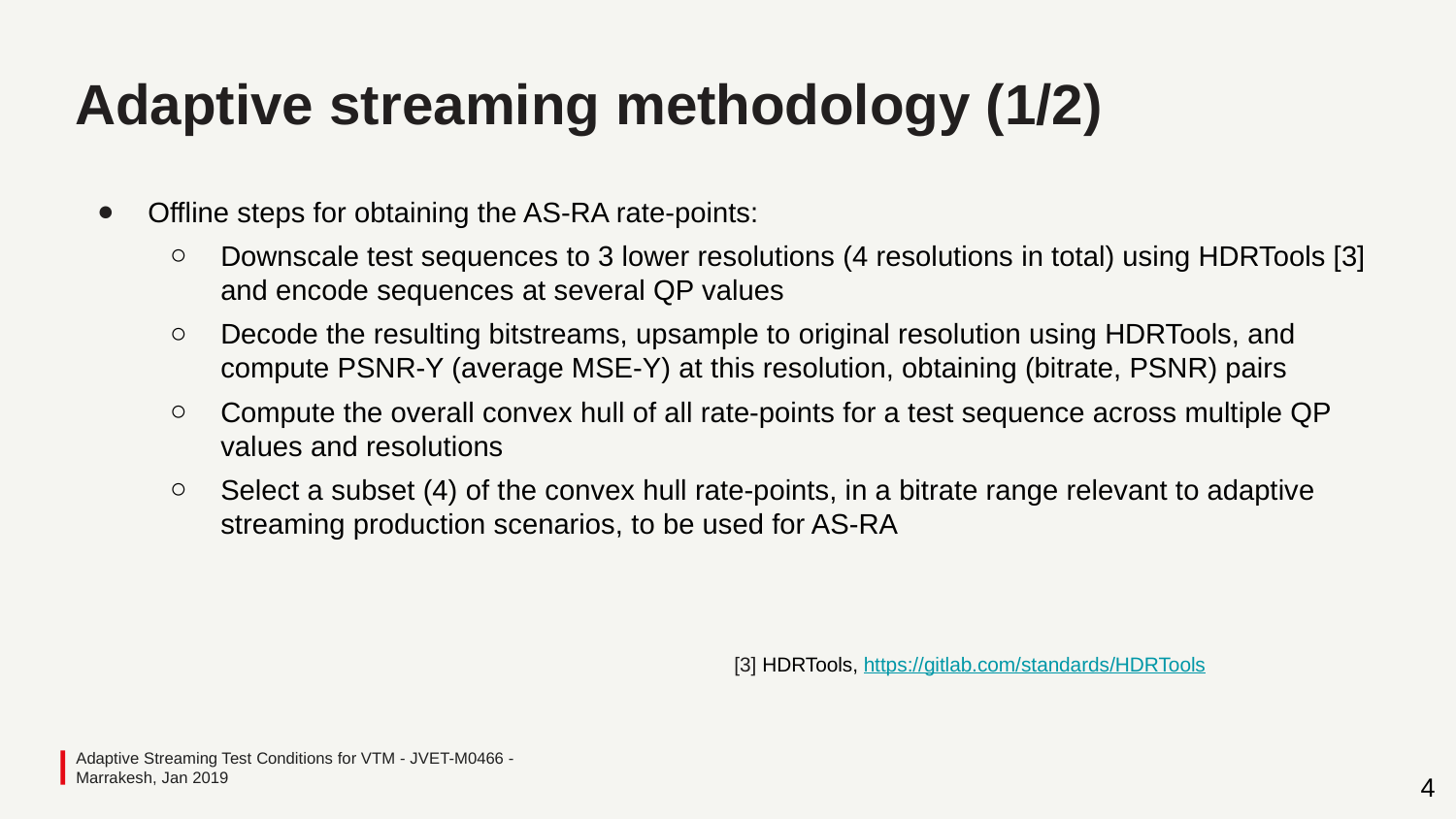

Adaptive streaming methodology (1/2)
Offline steps for obtaining the AS-RA rate-points:
Downscale test sequences to 3 lower resolutions (4 resolutions in total) using HDRTools [3] and encode sequences at several QP values
Decode the resulting bitstreams, upsample to original resolution using HDRTools, and compute PSNR-Y (average MSE-Y) at this resolution, obtaining (bitrate, PSNR) pairs
Compute the overall convex hull of all rate-points for a test sequence across multiple QP values and resolutions
Select a subset (4) of the convex hull rate-points, in a bitrate range relevant to adaptive streaming production scenarios, to be used for AS-RA
[3] HDRTools, https://gitlab.com/standards/HDRTools

Adaptive Streaming Test Conditions for VTM - JVET-M0466 - Marrakesh, Jan 2019
4